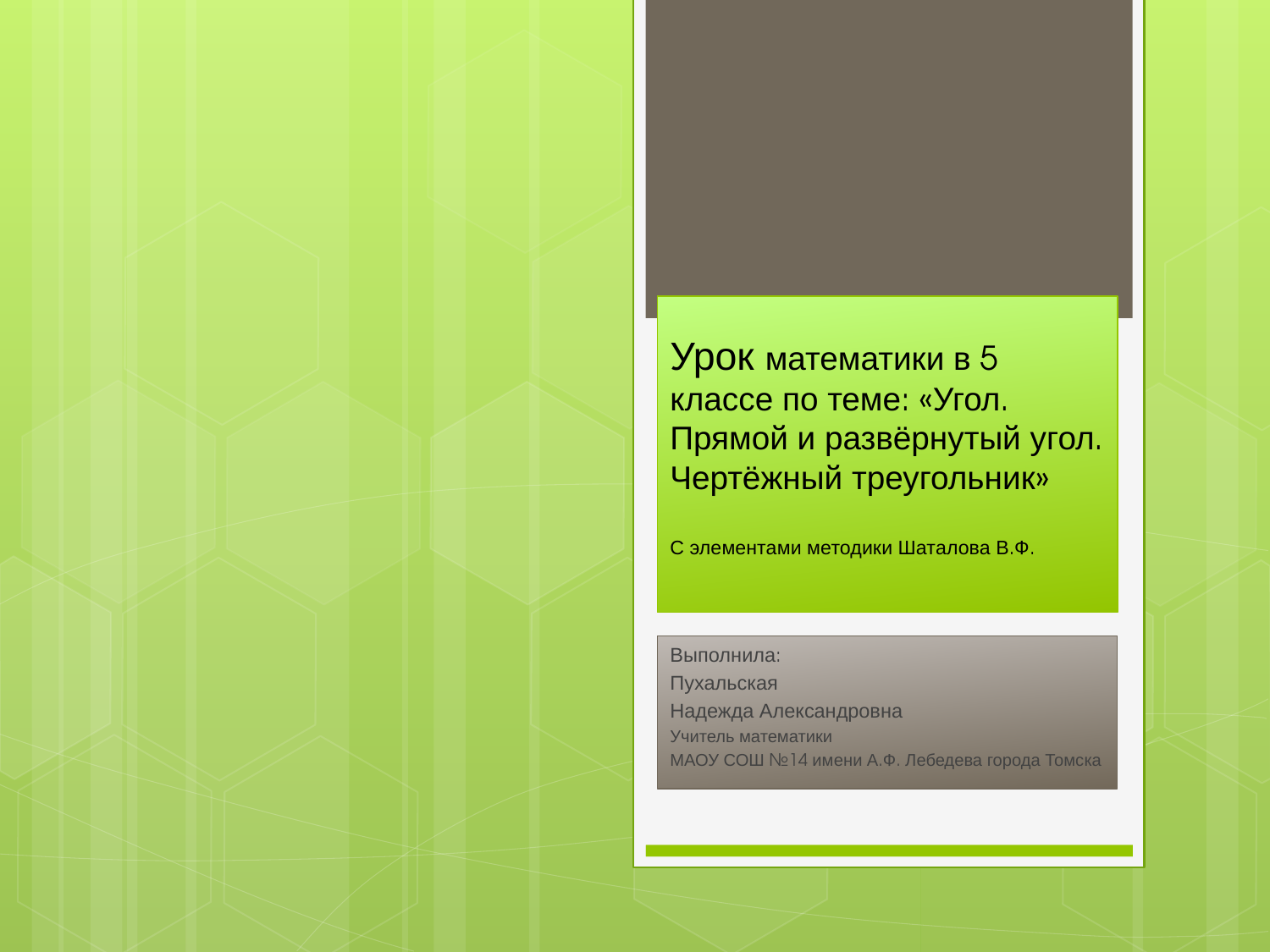

# Урок математики в 5 классе по теме: «Угол. Прямой и развёрнутый угол. Чертёжный треугольник» С элементами методики Шаталова В.Ф.
Выполнила:
Пухальская
Надежда Александровна
Учитель математики
МАОУ СОШ №14 имени А.Ф. Лебедева города Томска